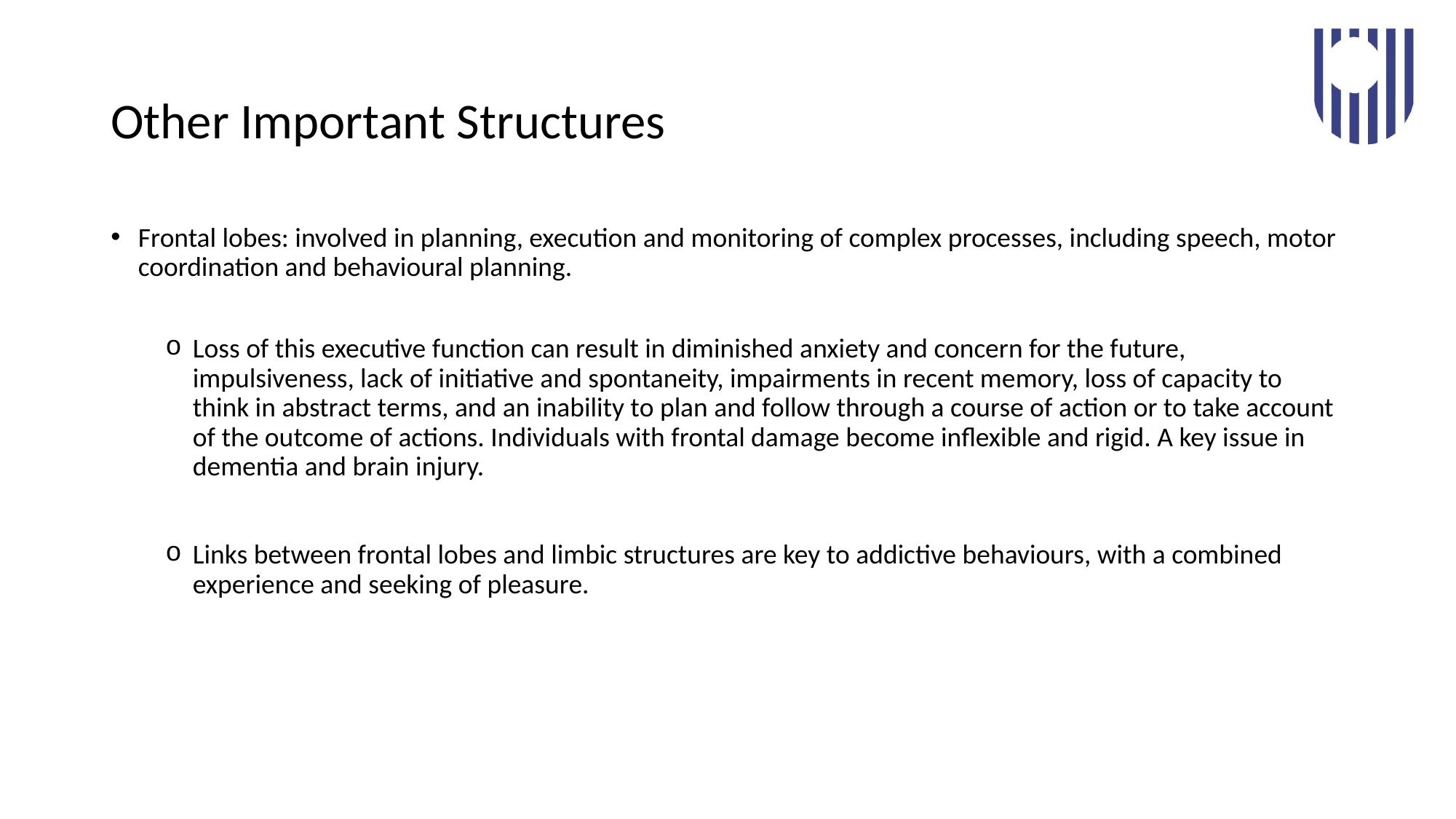

# Other Important Structures
Frontal lobes: involved in planning, execution and monitoring of complex processes, including speech, motor coordination and behavioural planning.

Loss of this executive function can result in diminished anxiety and concern for the future, impulsiveness, lack of initiative and spontaneity, impairments in recent memory, loss of capacity to think in abstract terms, and an inability to plan and follow through a course of action or to take account of the outcome of actions. Individuals with frontal damage become inflexible and rigid. A key issue in dementia and brain injury.

Links between frontal lobes and limbic structures are key to addictive behaviours, with a combined experience and seeking of pleasure.